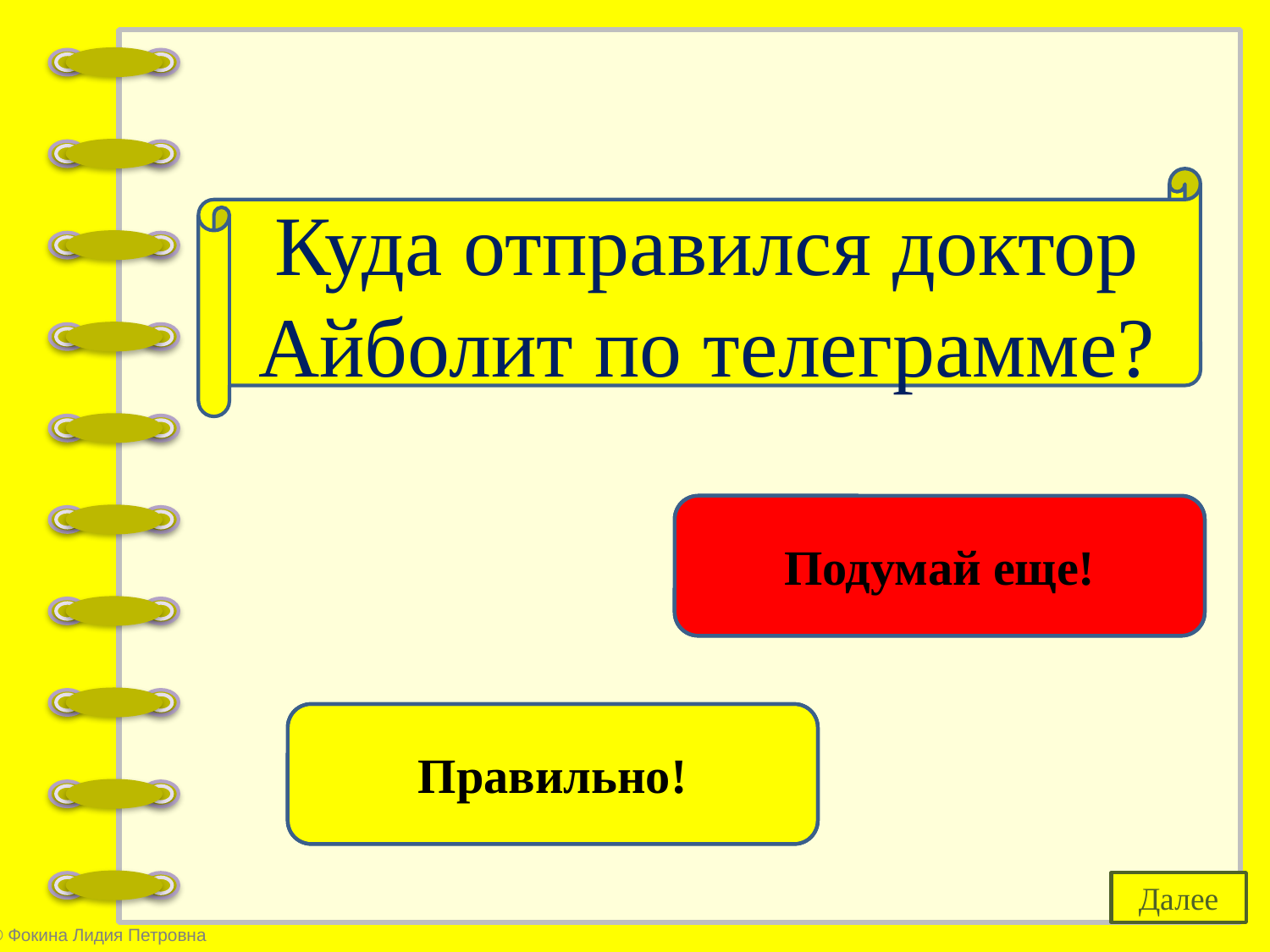

Куда отправился доктор Айболит по телеграмме?
в Лапландию
Подумай еще!

в Африку
Правильно!

Далее